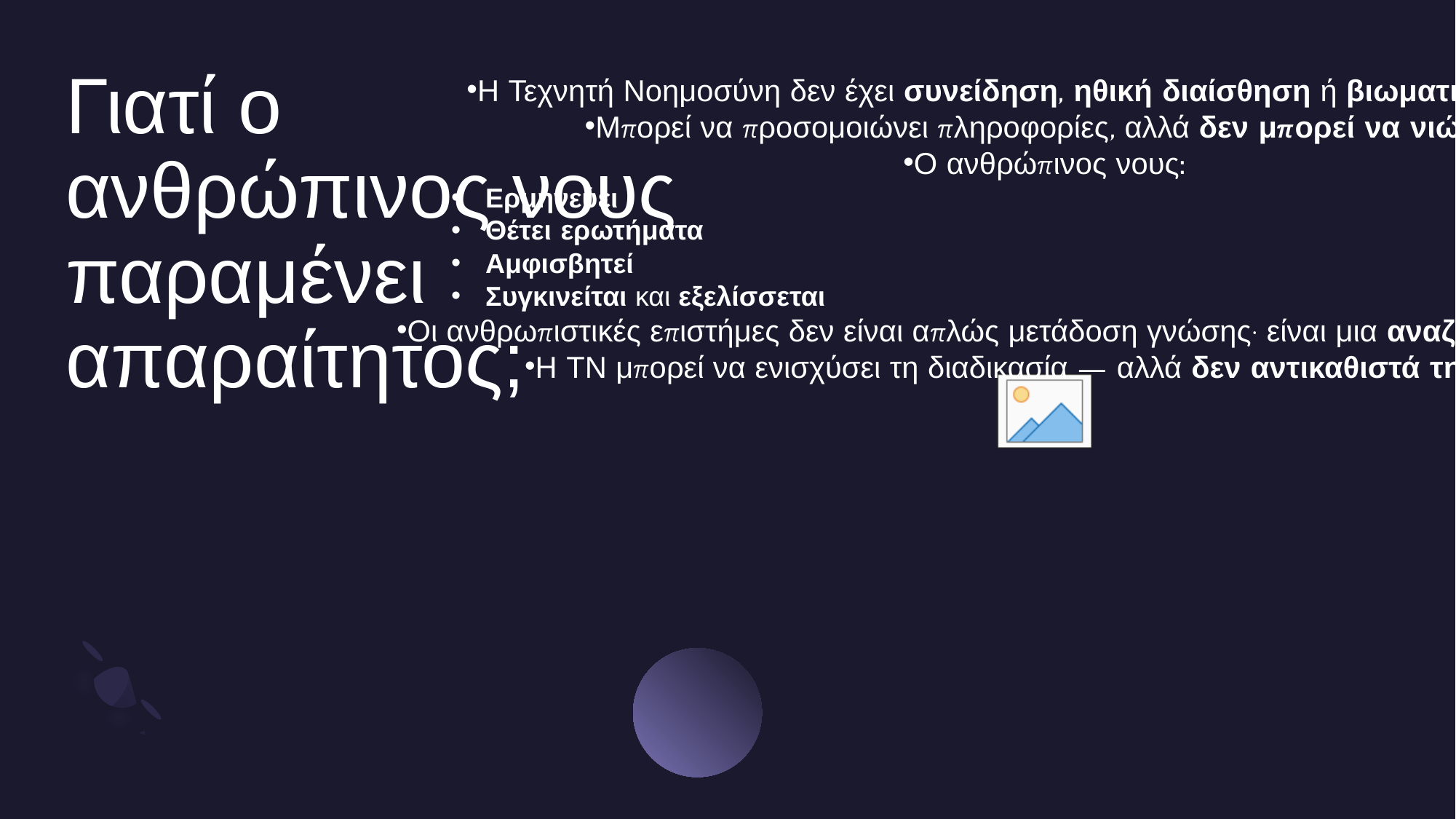

# Γιατί ο ανθρώπινος νους παραμένει απαραίτητος;
Η Τεχνητή Νοημοσύνη δεν έχει συνείδηση, ηθική διαίσθηση ή βιωματική εμπειρία
Μπορεί να προσομοιώνει πληροφορίες, αλλά δεν μπορεί να νιώσει
Ο ανθρώπινος νους:
Ερμηνεύει
Θέτει ερωτήματα
Αμφισβητεί
Συγκινείται και εξελίσσεται
Οι ανθρωπιστικές επιστήμες δεν είναι απλώς μετάδοση γνώσης· είναι μια αναζήτηση νοήματος
Η ΤΝ μπορεί να ενισχύσει τη διαδικασία — αλλά δεν αντικαθιστά τη σκέψη